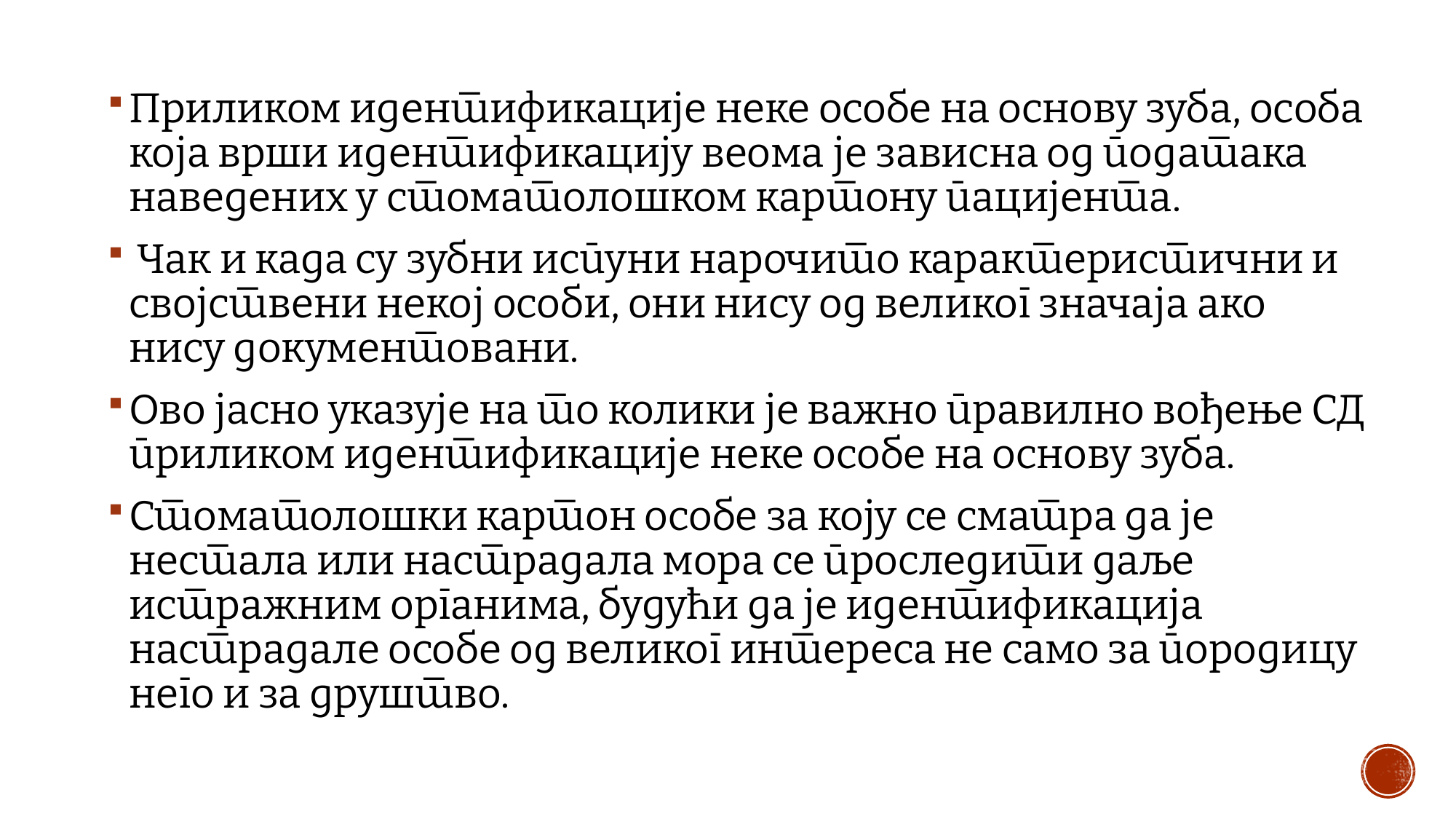

Приликом идентификације неке особе на основу зуба, особа која врши идентификацију веома је зависна од података наведених у стоматолошком картону пацијента.
 Чак и када су зубни испуни нарочито карактеристични и својствени некој особи, они нису од великог значаја ако нису документовани.
Ово јасно указује на то колики је важно правилно вођење СД приликом идентификације неке особе на основу зуба.
Стоматолошки картон особе за коју се сматра да је нестала или настрадала мора се проследити даље истражним органима, будући да је идентификација настрадале особе од великог интереса не само за породицу него и за друштво.